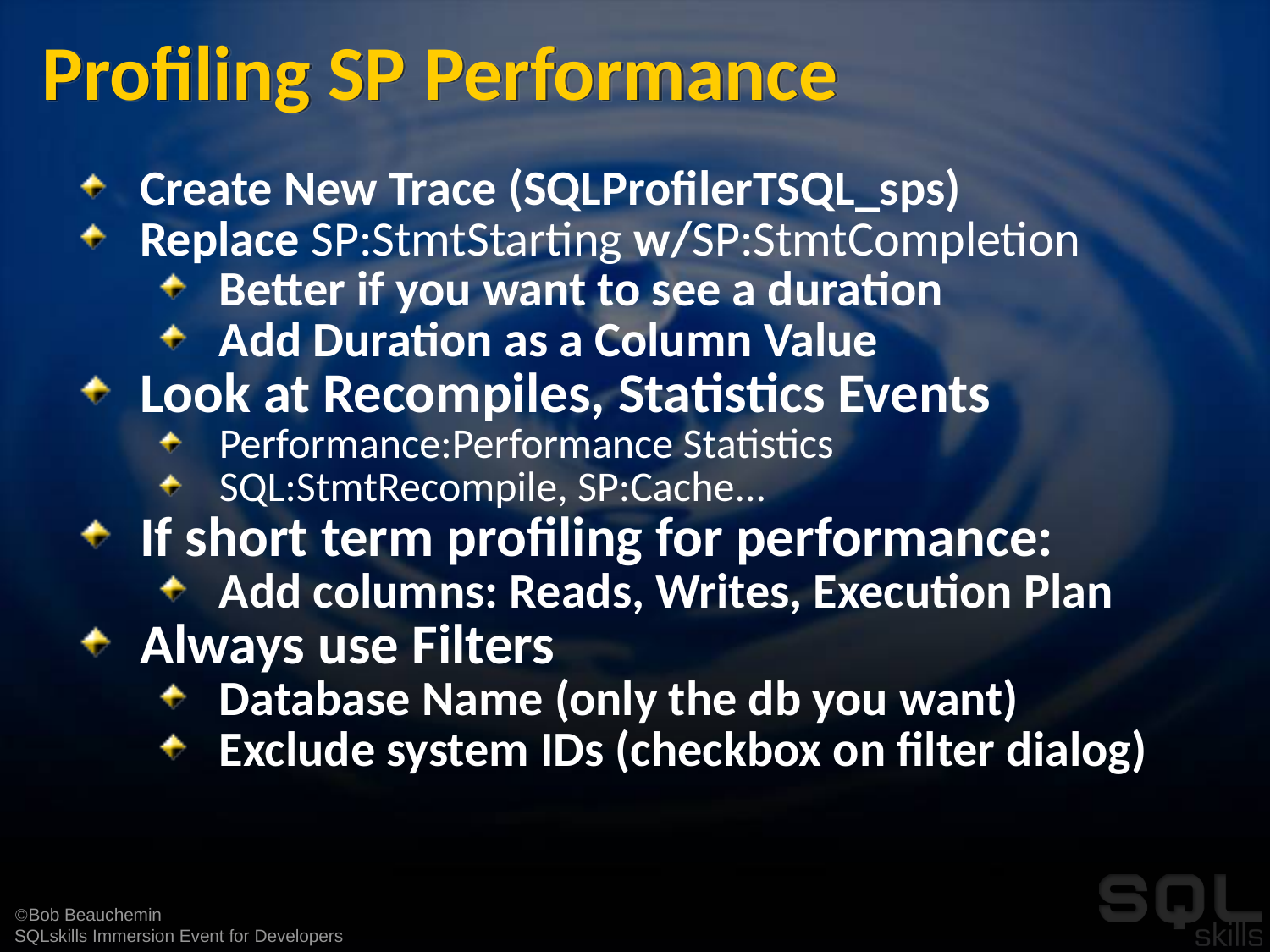

# Profiling SP Performance
Create New Trace (SQLProfilerTSQL_sps)
Replace SP:StmtStarting w/SP:StmtCompletion
Better if you want to see a duration
Add Duration as a Column Value
Look at Recompiles, Statistics Events
Performance:Performance Statistics
SQL:StmtRecompile, SP:Cache...
If short term profiling for performance:
Add columns: Reads, Writes, Execution Plan
Always use Filters
Database Name (only the db you want)
Exclude system IDs (checkbox on filter dialog)